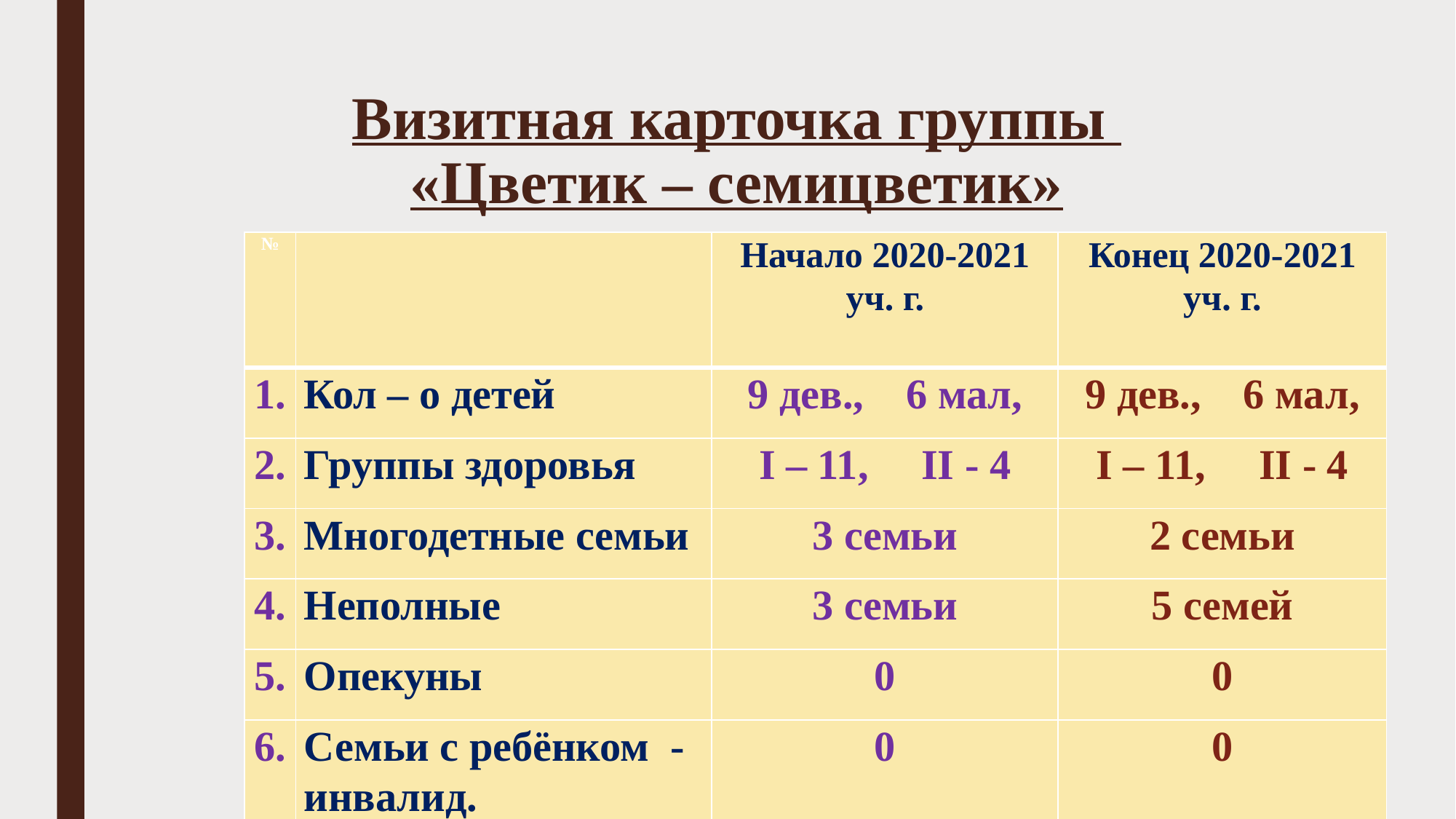

# Визитная карточка группы «Цветик – семицветик»
| № |  | Начало 2020-2021 уч. г. | Конец 2020-2021 уч. г. |
| --- | --- | --- | --- |
| 1. | Кол – о детей | 9 дев., 6 мал, | 9 дев., 6 мал, |
| 2. | Группы здоровья | I – 11, II - 4 | I – 11, II - 4 |
| 3. | Многодетные семьи | 3 семьи | 2 семьи |
| 4. | Неполные | 3 семьи | 5 семей |
| 5. | Опекуны | 0 | 0 |
| 6. | Семьи с ребёнком - инвалид. | 0 | 0 |